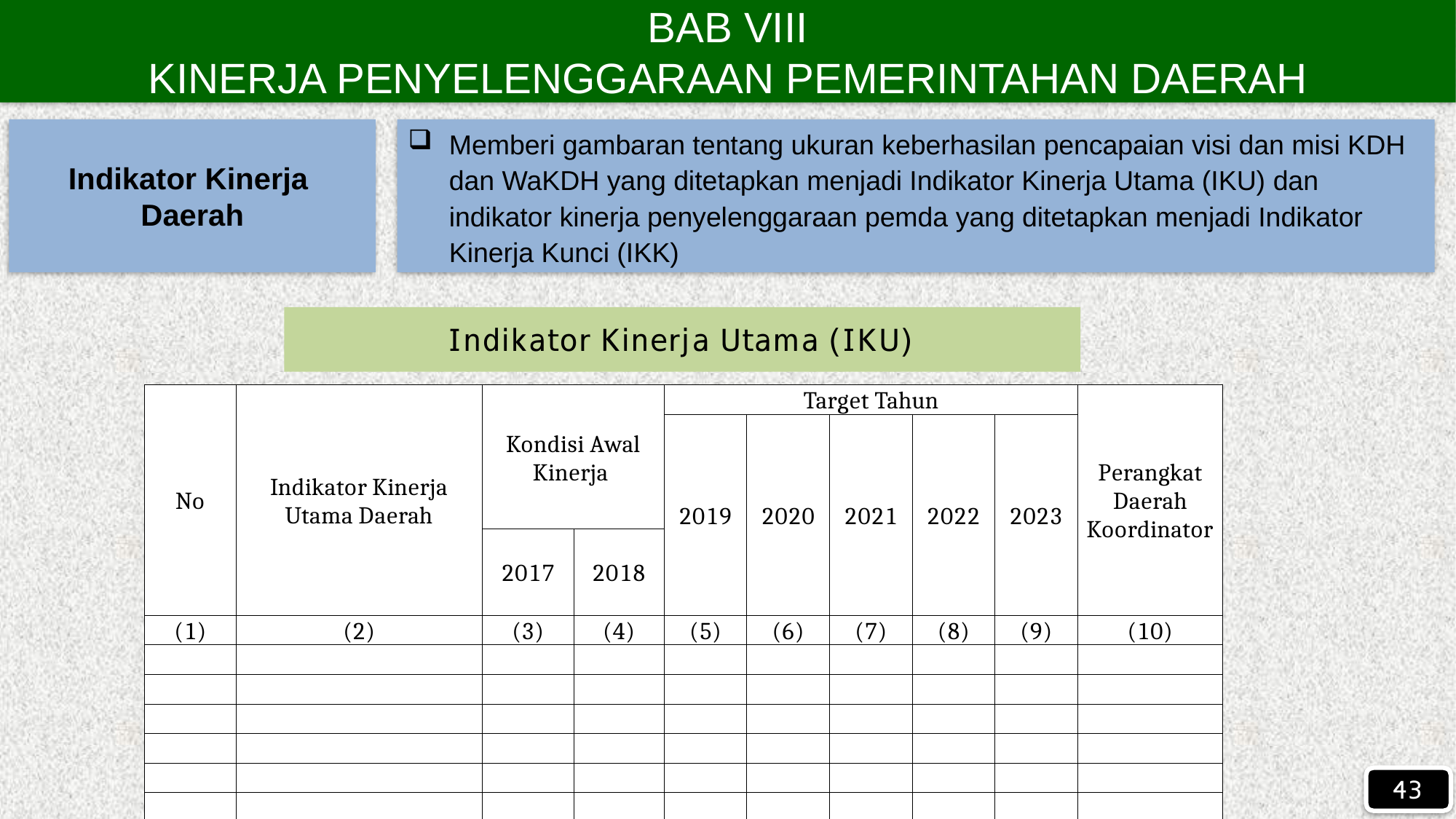

BAB VIII
KINERJA PENYELENGGARAAN PEMERINTAHAN DAERAH
Indikator Kinerja  Daerah
Memberi gambaran tentang ukuran keberhasilan pencapaian visi dan misi KDH dan WaKDH yang ditetapkan menjadi Indikator Kinerja Utama (IKU) dan indikator kinerja penyelenggaraan pemda yang ditetapkan menjadi Indikator Kinerja Kunci (IKK)
# Indikator Kinerja Utama (IKU)
| No | Indikator Kinerja Utama Daerah | Kondisi Awal Kinerja |  | Target Tahun |  |  |  |  | Perangkat Daerah Koordinator |
| --- | --- | --- | --- | --- | --- | --- | --- | --- | --- |
|  |  |  |  | 2019 | 2020 | 2021 | 2022 | 2023 |  |
|  |  | 2017 | 2018 |  |  |  |  |  |  |
| (1) | (2) | (3) | (4) | (5) | (6) | (7) | (8) | (9) | (10) |
|  |  |  |  |  |  |  |  |  |  |
|  |  |  |  |  |  |  |  |  |  |
|  |  |  |  |  |  |  |  |  |  |
|  |  |  |  |  |  |  |  |  |  |
|  |  |  |  |  |  |  |  |  |  |
|  |  |  |  |  |  |  |  |  |  |
|  |  |  |  |  |  |  |  |  |  |
43